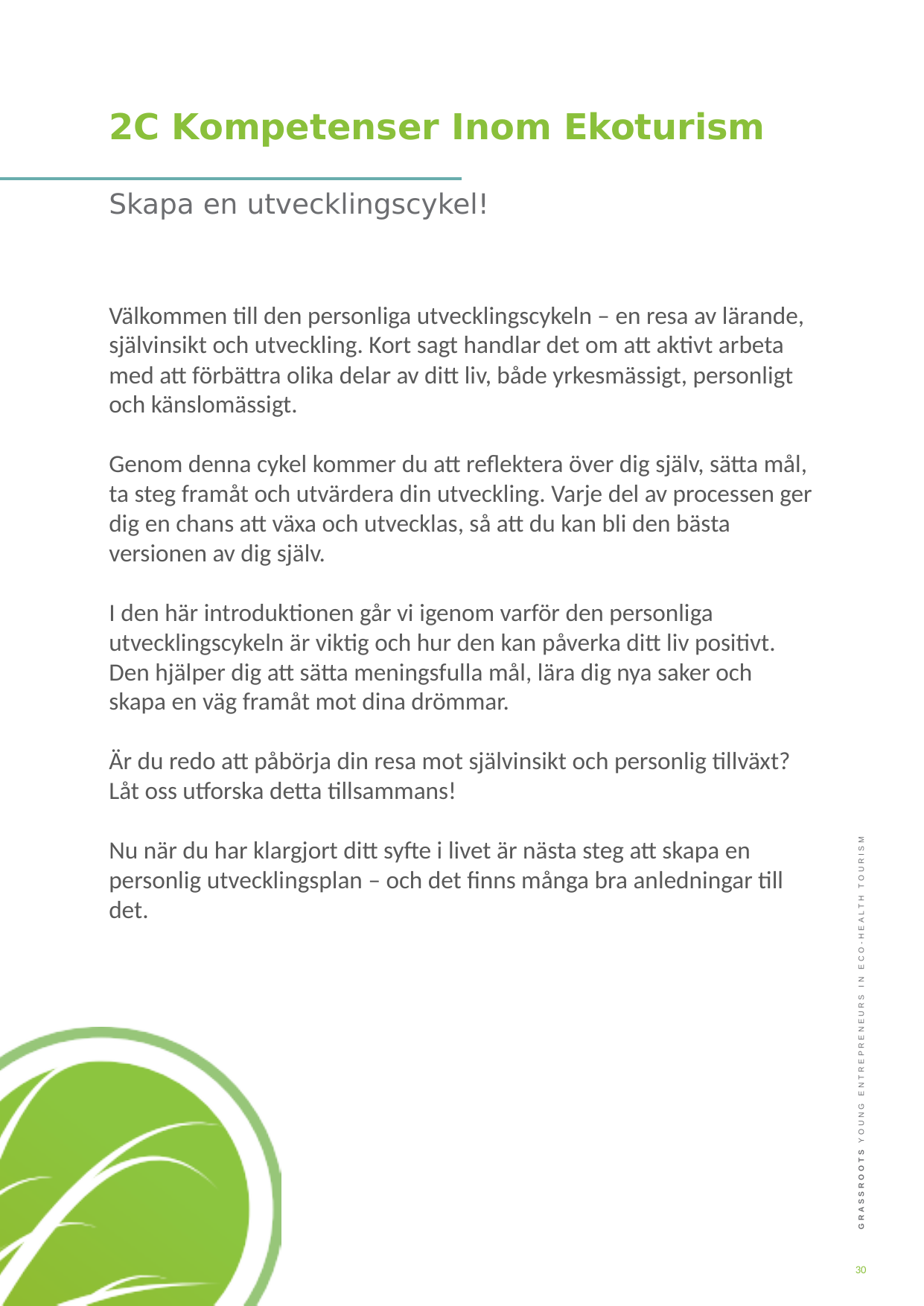

2C Kompetenser Inom Ekoturism
Skapa en utvecklingscykel!
Välkommen till den personliga utvecklingscykeln – en resa av lärande, självinsikt och utveckling. Kort sagt handlar det om att aktivt arbeta med att förbättra olika delar av ditt liv, både yrkesmässigt, personligt och känslomässigt.

Genom denna cykel kommer du att reflektera över dig själv, sätta mål, ta steg framåt och utvärdera din utveckling. Varje del av processen ger dig en chans att växa och utvecklas, så att du kan bli den bästa versionen av dig själv.

I den här introduktionen går vi igenom varför den personliga utvecklingscykeln är viktig och hur den kan påverka ditt liv positivt. Den hjälper dig att sätta meningsfulla mål, lära dig nya saker och skapa en väg framåt mot dina drömmar.

Är du redo att påbörja din resa mot självinsikt och personlig tillväxt? Låt oss utforska detta tillsammans!

Nu när du har klargjort ditt syfte i livet är nästa steg att skapa en personlig utvecklingsplan – och det finns många bra anledningar till det.

30